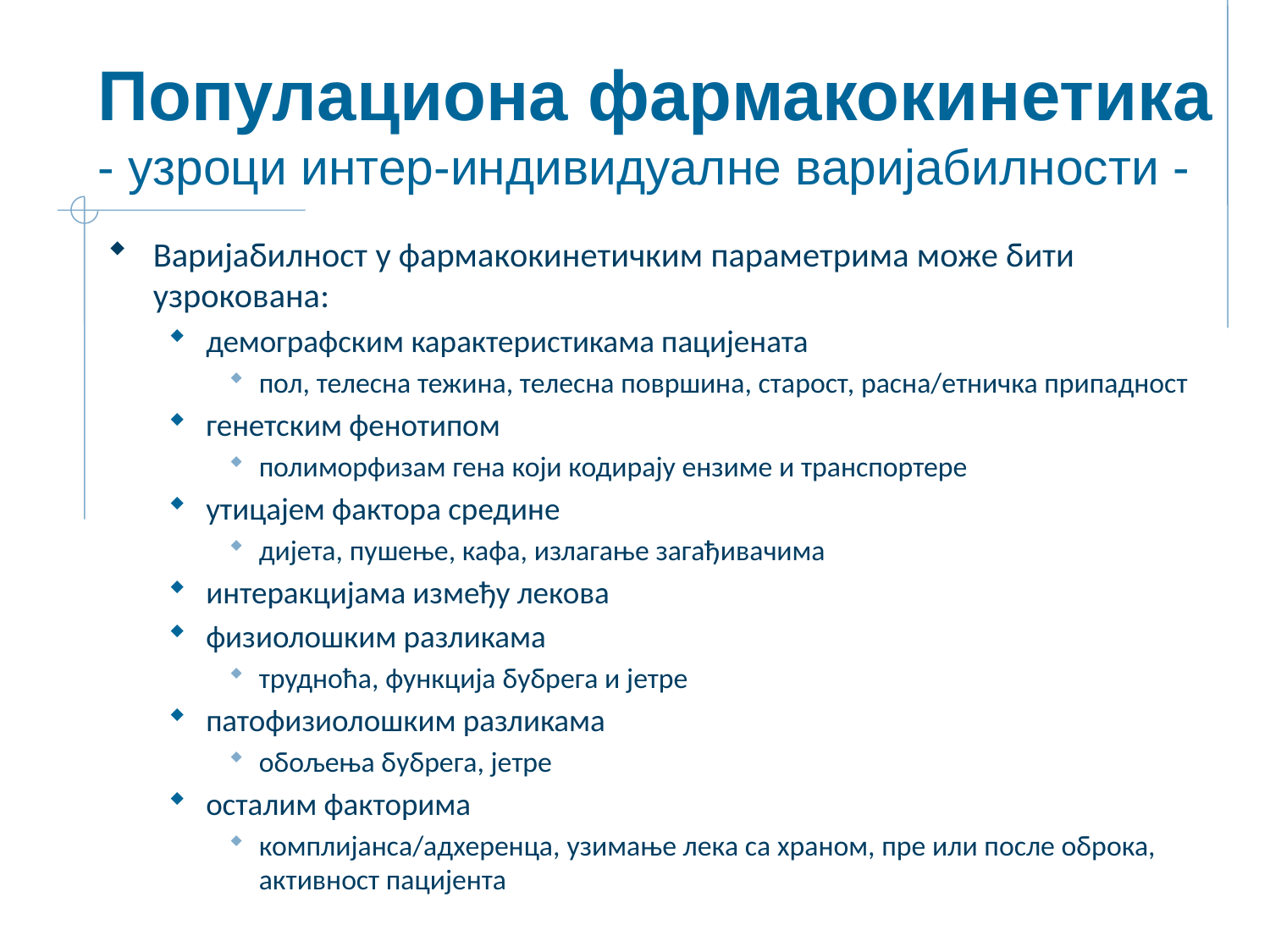

# Популациона фармакокинетика - узроци интер-индивидуалне варијабилности -
Варијабилност у фармакокинетичким параметрима може бити узрокована:
демографским карактеристикама пацијената
пол, телесна тежина, телесна површина, старост, расна/етничка припадност
генетским фенотипом
полиморфизам гена који кодирају ензиме и транспортере
утицајем фактора средине
дијета, пушење, кафа, излагање загађивачима
интеракцијама између лекова
физиолошким разликама
трудноћа, функција бубрега и јетре
патофизиолошким разликама
обољења бубрега, јетре
осталим факторима
комплијанса/адхеренца, узимање лека са храном, пре или после оброка, активност пацијента